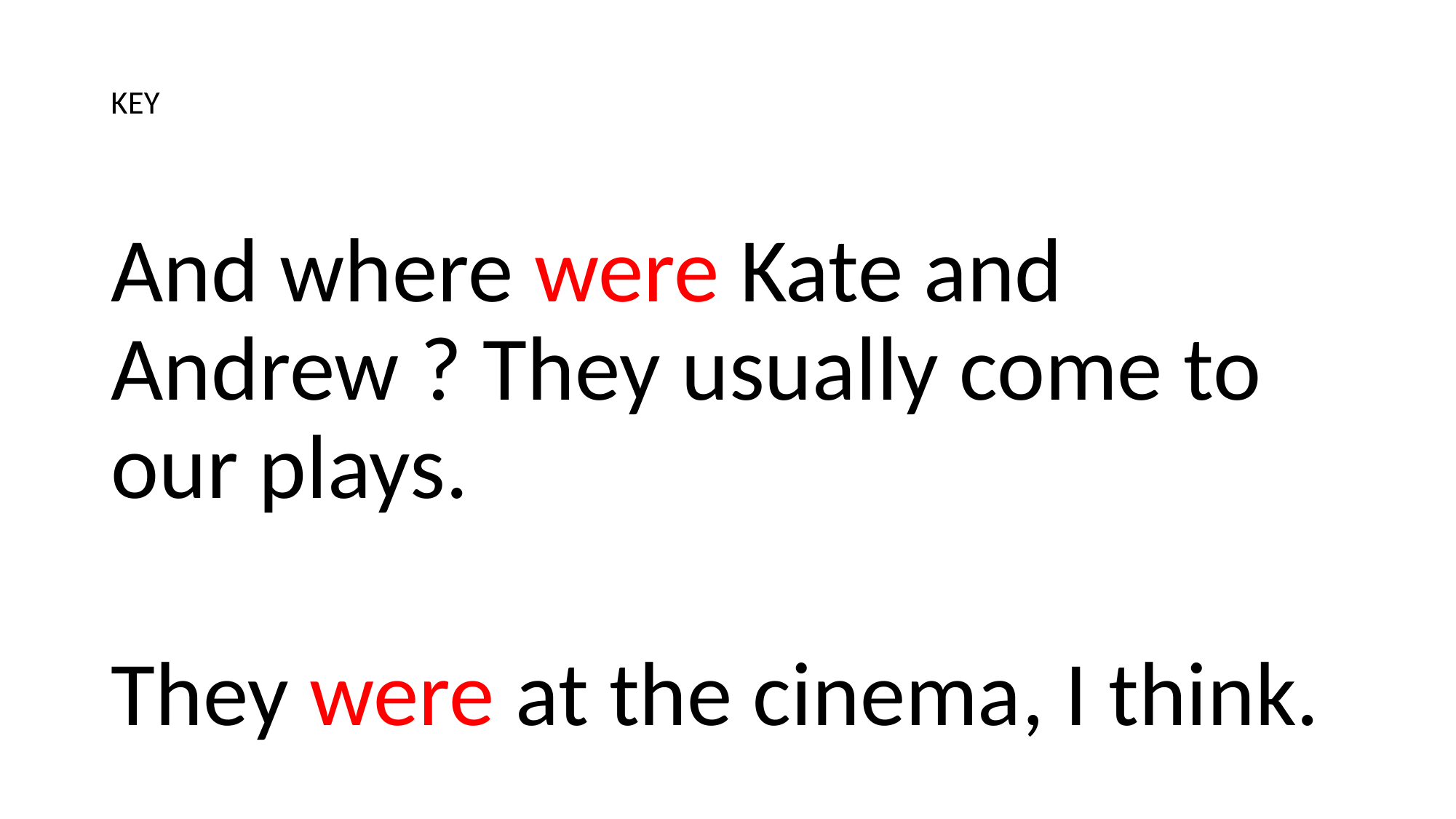

# KEY
And where were Kate and Andrew ? They usually come to our plays.

They were at the cinema, I think.